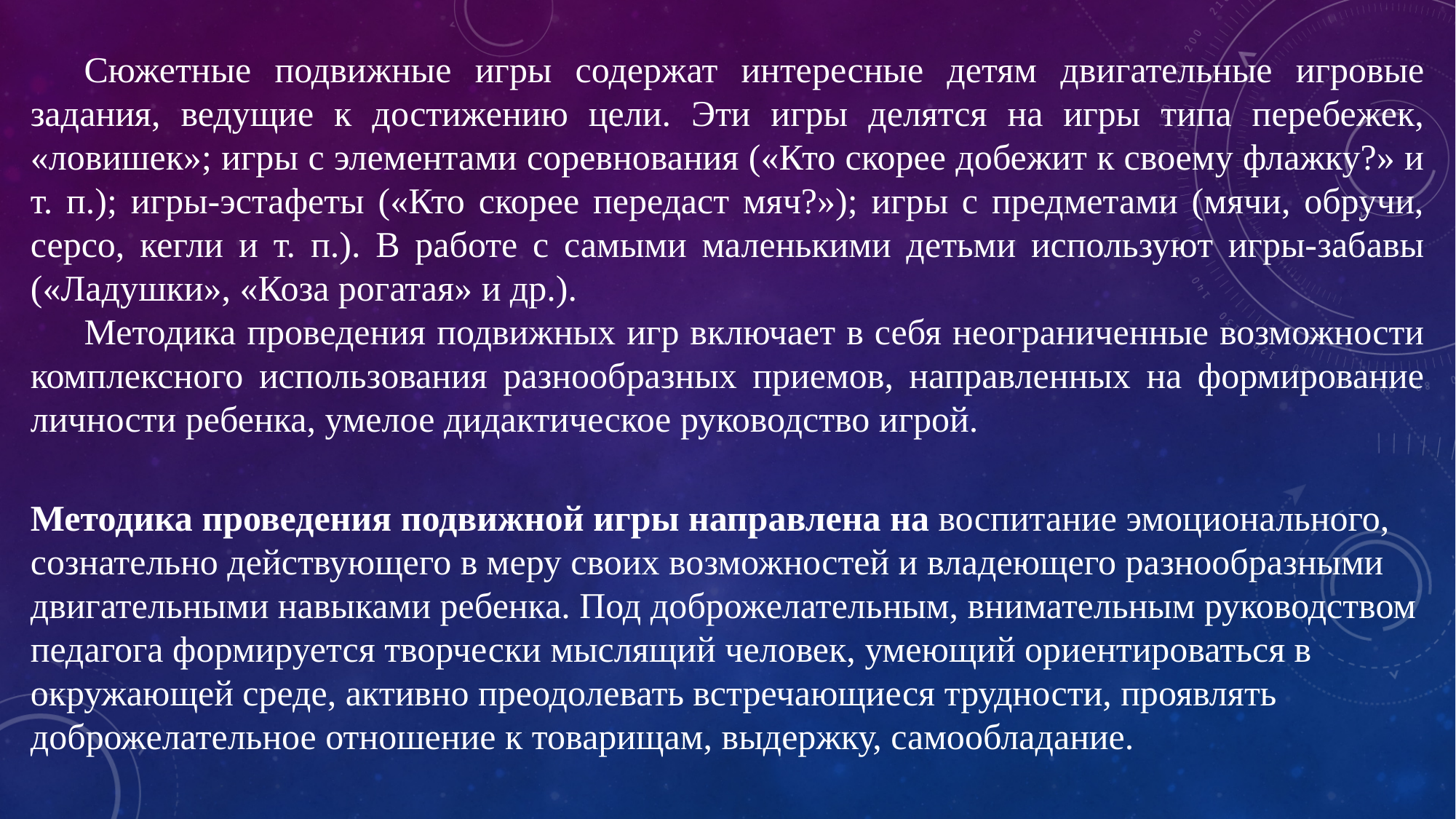

Сюжетные подвижные игры содержат интересные детям двигательные игровые задания, ведущие к достижению цели. Эти игры делятся на игры типа перебежек, «ловишек»; игры с элементами соревнования («Кто скорее добежит к своему флажку?» и т. п.); игры-эстафеты («Кто скорее передаст мяч?»); игры с предметами (мячи, обручи, серсо, кегли и т. п.). В работе с самыми маленькими детьми используют игры-забавы («Ладушки», «Коза рогатая» и др.).
Методика проведения подвижных игр включает в себя неограниченные возможности комплексного использования разнообразных приемов, направленных на формирование личности ребенка, умелое дидактическое руководство игрой.
Методика проведения подвижной игры направлена на воспитание эмоционального, сознательно действующего в меру своих возможностей и владеющего разнообразными двигательными навыками ребенка. Под доброжелательным, внимательным руководством педагога формируется творчески мыслящий человек, умеющий ориентироваться в окружающей среде, активно преодолевать встречающиеся трудности, проявлять доброжелательное отношение к товарищам, выдержку, самообладание.